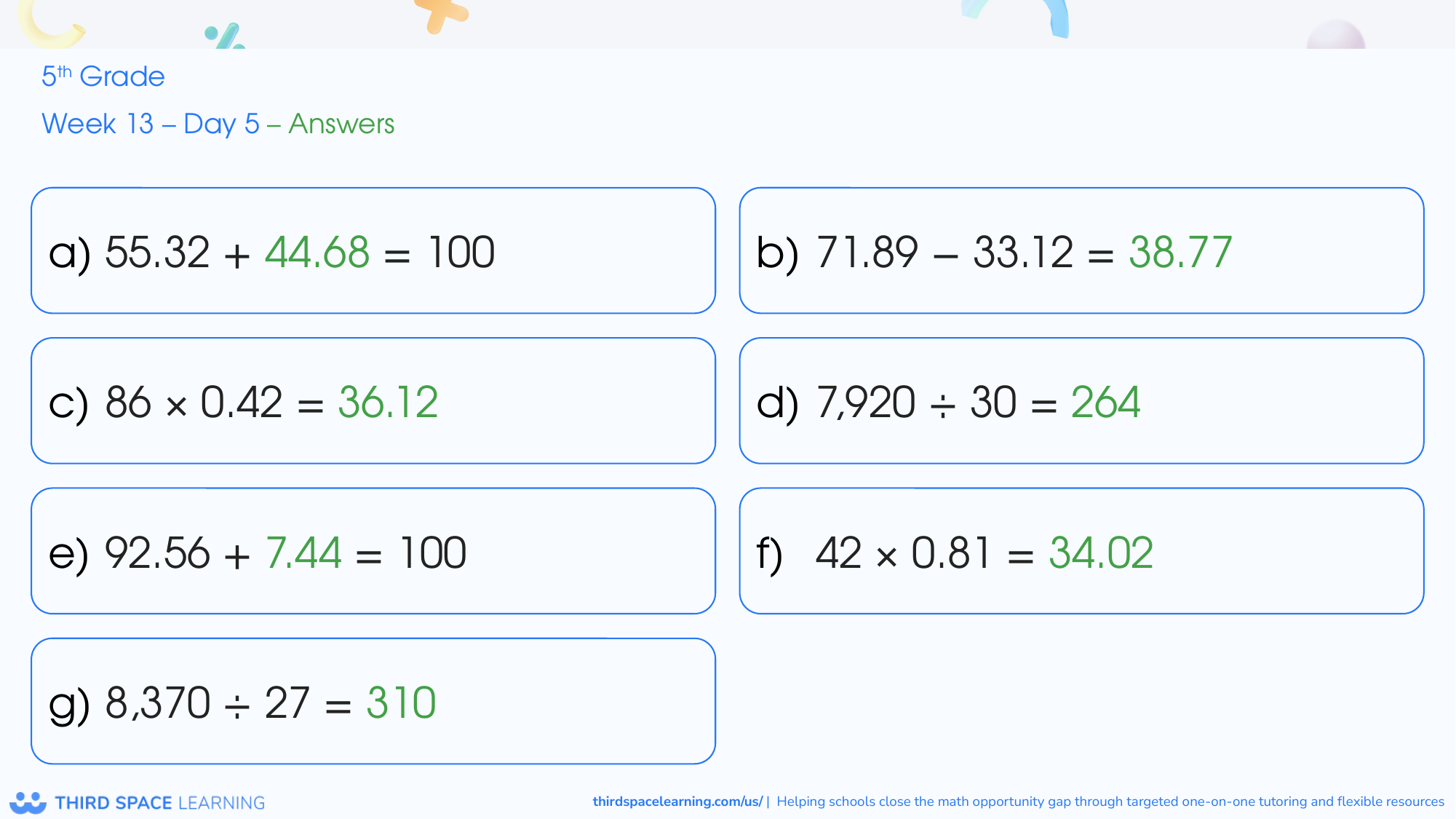

5th Grade
Week 13 – Day 5 – Answers
55.32 + 44.68 = 100
71.89 − 33.12 = 38.77
86 × 0.42 = 36.12
7,920 ÷ 30 = 264
92.56 + 7.44 = 100
42 × 0.81 = 34.02
8,370 ÷ 27 = 310